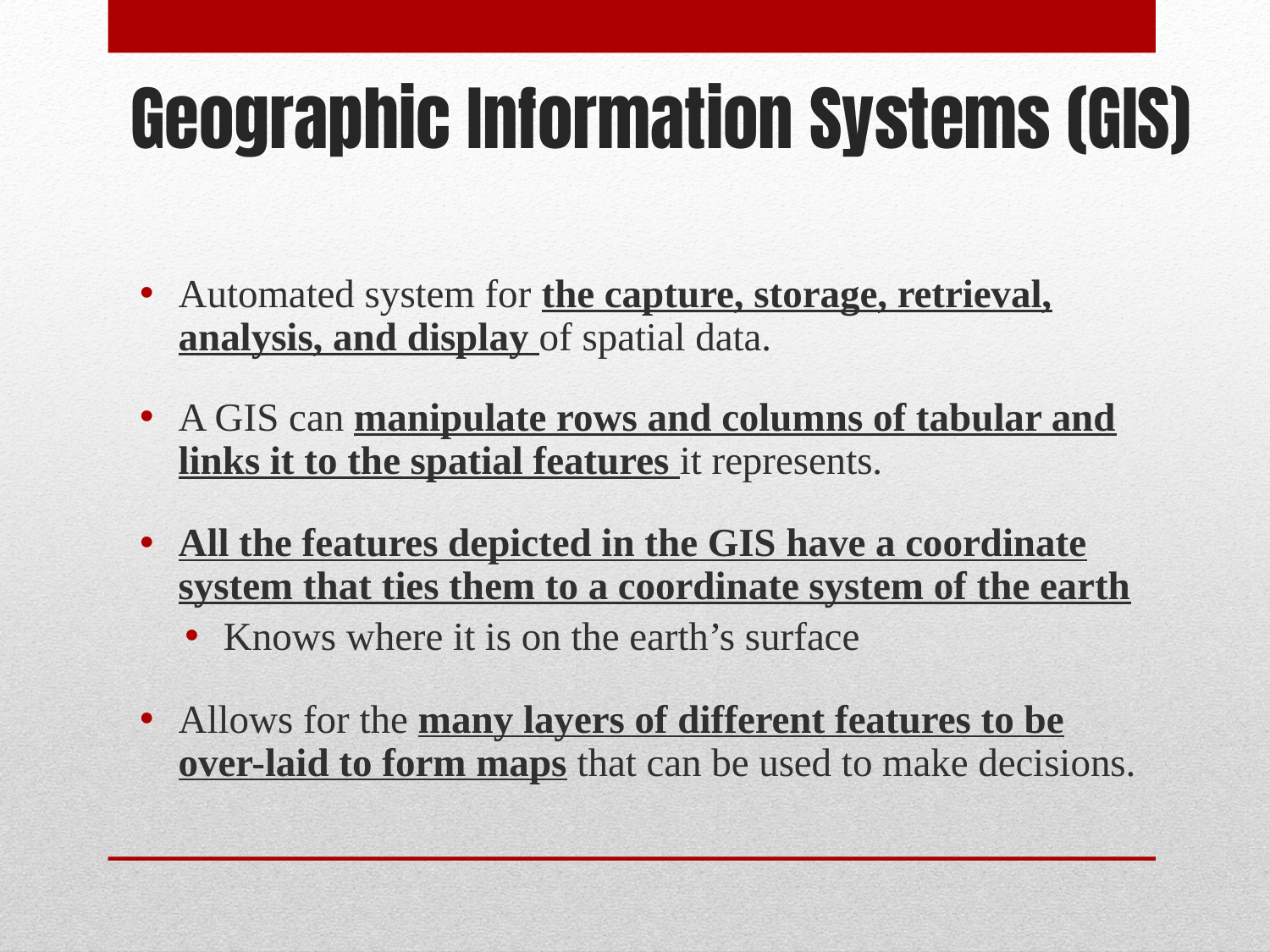

Geographic Information Systems (GIS)

Automated system for the capture, storage, retrieval, analysis, and display of spatial data.

A GIS can manipulate rows and columns of tabular and links it to the spatial features it represents.

All the features depicted in the GIS have a coordinate system that ties them to a coordinate system of the earth
Knows where it is on the earth’s surface

Allows for the many layers of different features to be over-laid to form maps that can be used to make decisions.